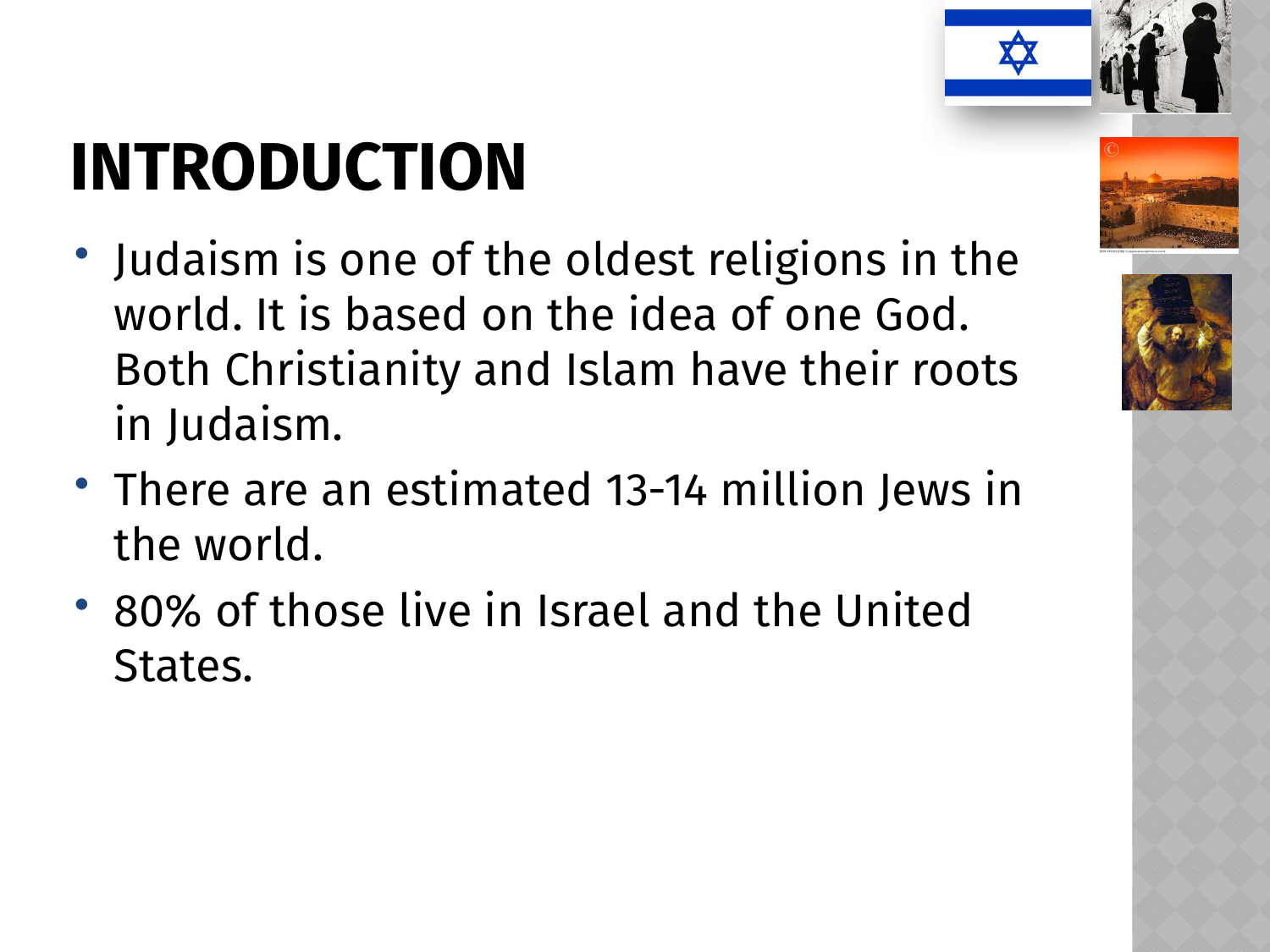

# Introduction
Judaism is one of the oldest religions in the world. It is based on the idea of one God. Both Christianity and Islam have their roots in Judaism.
There are an estimated 13-14 million Jews in the world.
80% of those live in Israel and the United States.